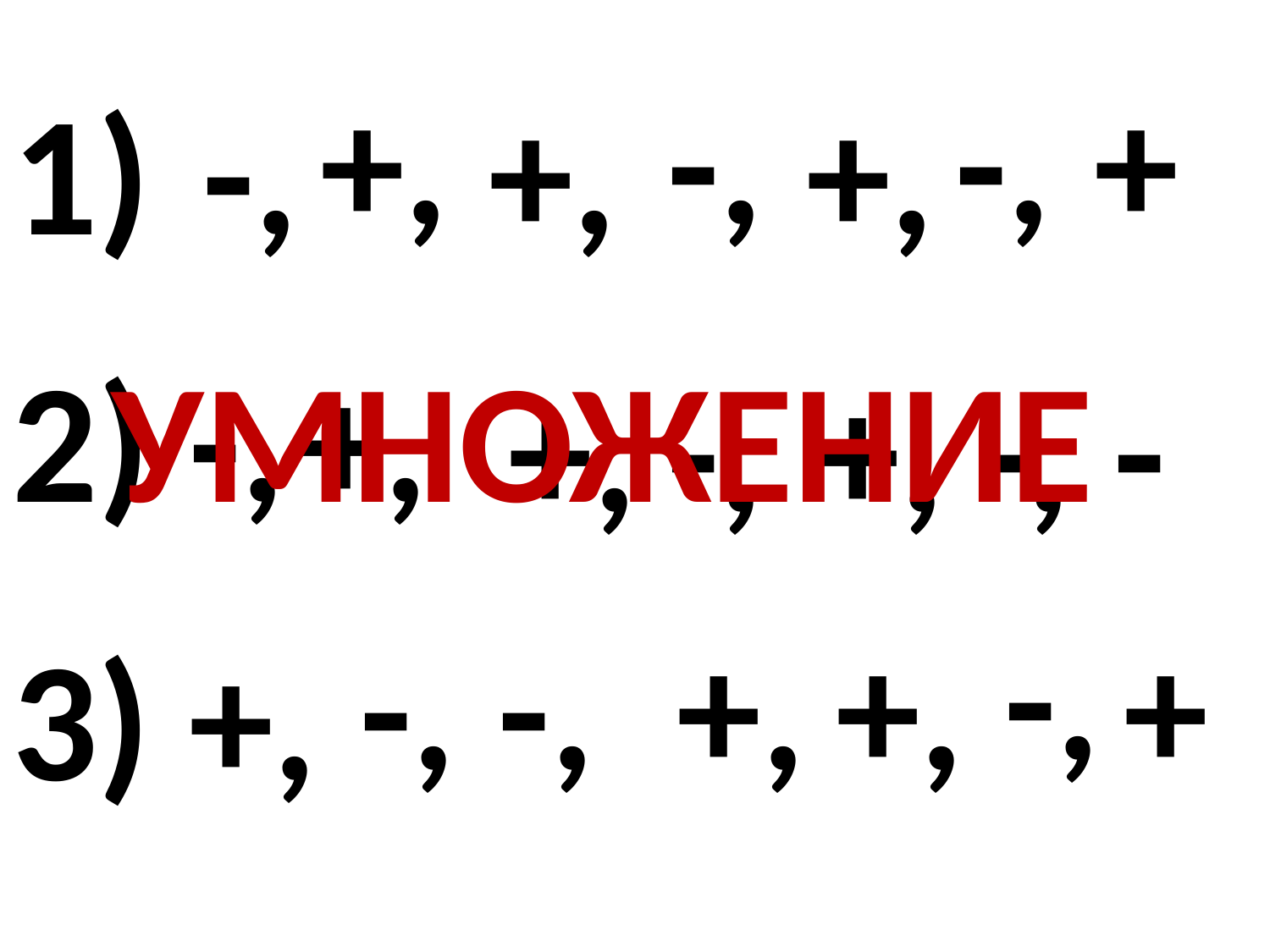

+,
-,
-,
+
-,
+,
+,
2) -,
УМНОЖЕНИЕ
+,
+,
-,
+,
-,
-
-,
-,
-,
+,
+,
+
3) +,